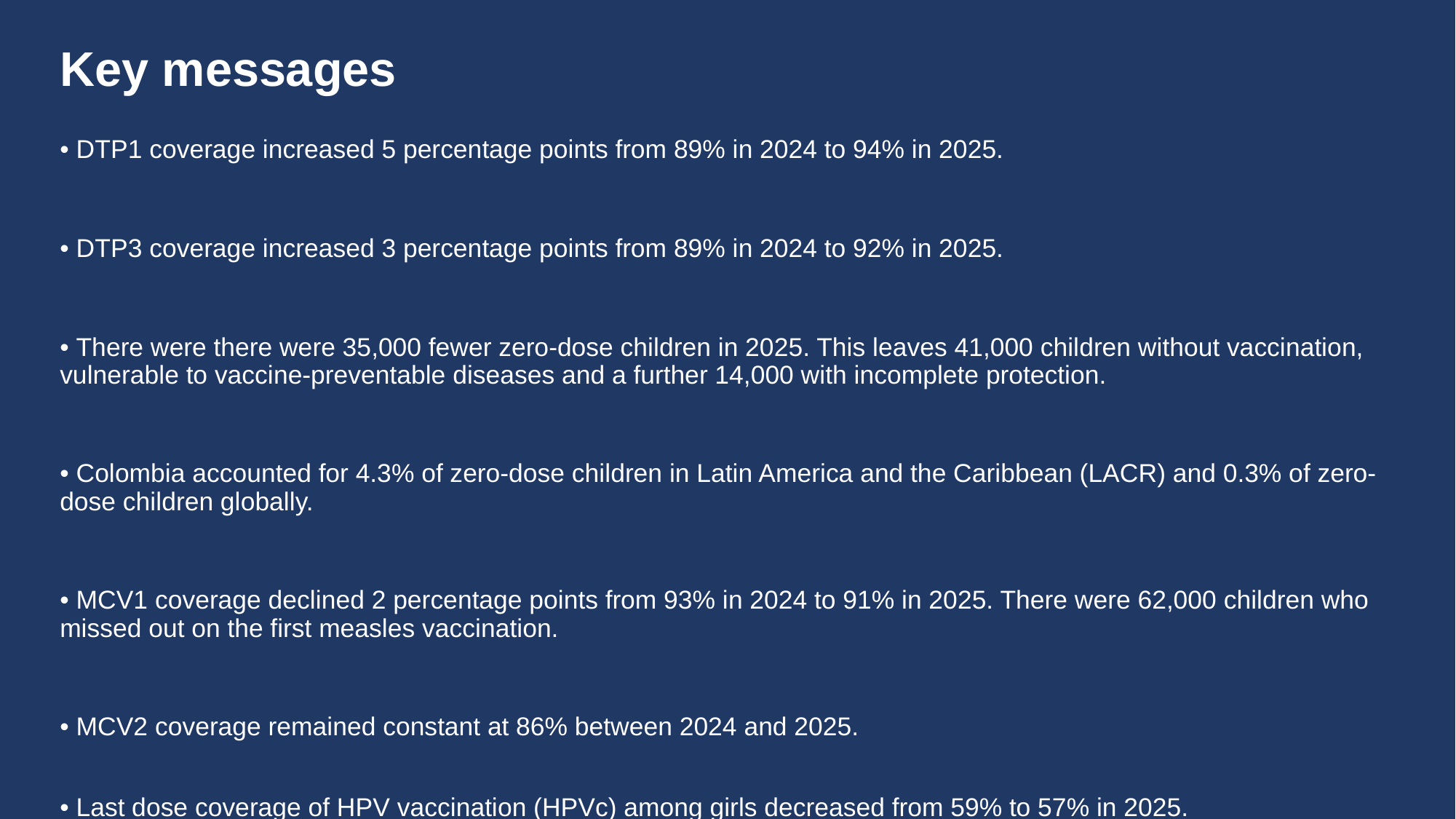

# Key messages
• DTP1 coverage increased 5 percentage points from 89% in 2024 to 94% in 2025.

• DTP3 coverage increased 3 percentage points from 89% in 2024 to 92% in 2025.

• There were there were 35,000 fewer zero-dose children in 2025. This leaves 41,000 children without vaccination, vulnerable to vaccine-preventable diseases and a further 14,000 with incomplete protection.

• Colombia accounted for 4.3% of zero-dose children in Latin America and the Caribbean (LACR) and 0.3% of zero-dose children globally.

• MCV1 coverage declined 2 percentage points from 93% in 2024 to 91% in 2025. There were 62,000 children who missed out on the first measles vaccination.

• MCV2 coverage remained constant at 86% between 2024 and 2025.

• Last dose coverage of HPV vaccination (HPVc) among girls decreased from 59% to 57% in 2025.